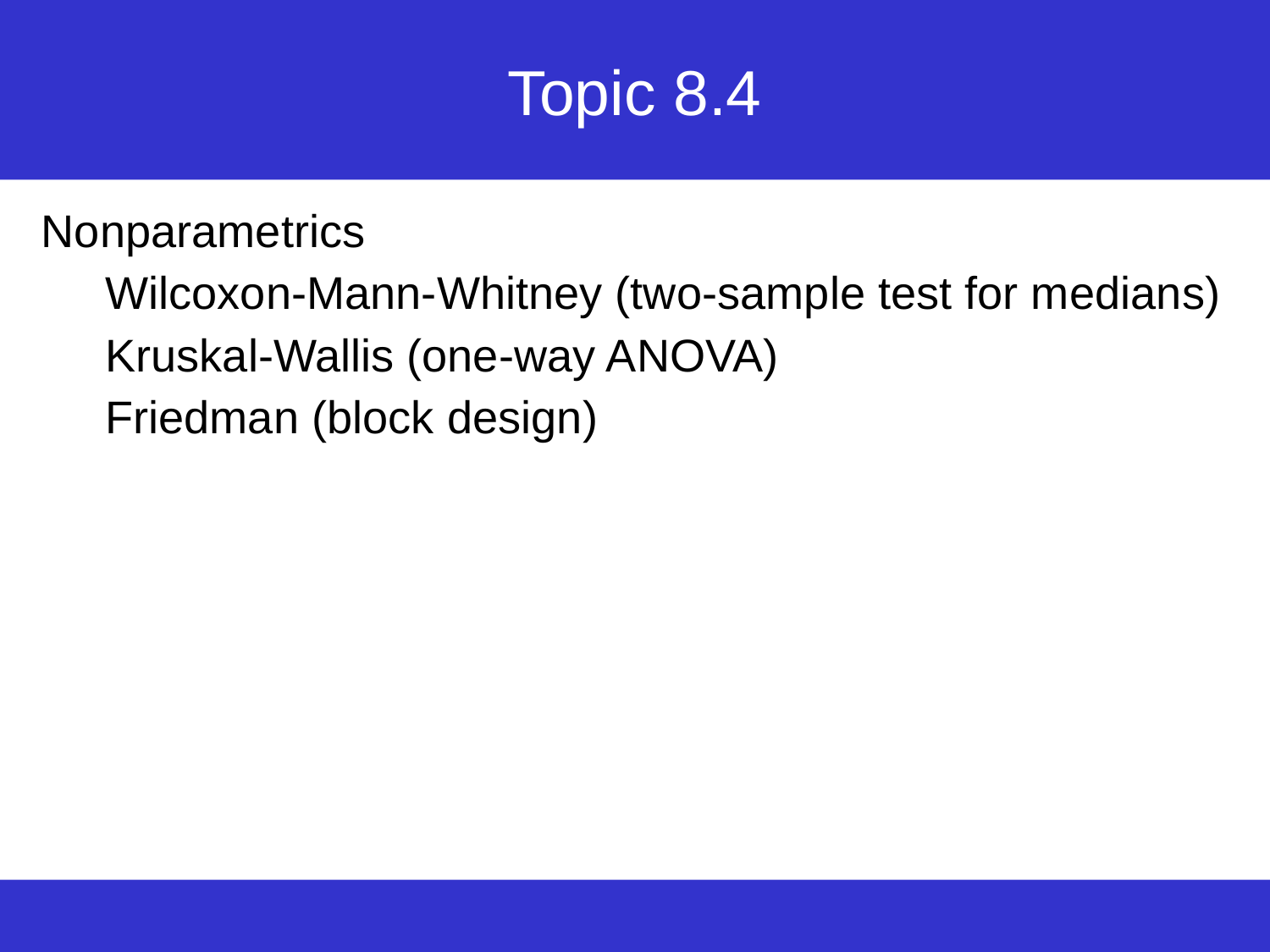

# Topic 8.4
Nonparametrics
Wilcoxon-Mann-Whitney (two-sample test for medians)
Kruskal-Wallis (one-way ANOVA)
Friedman (block design)